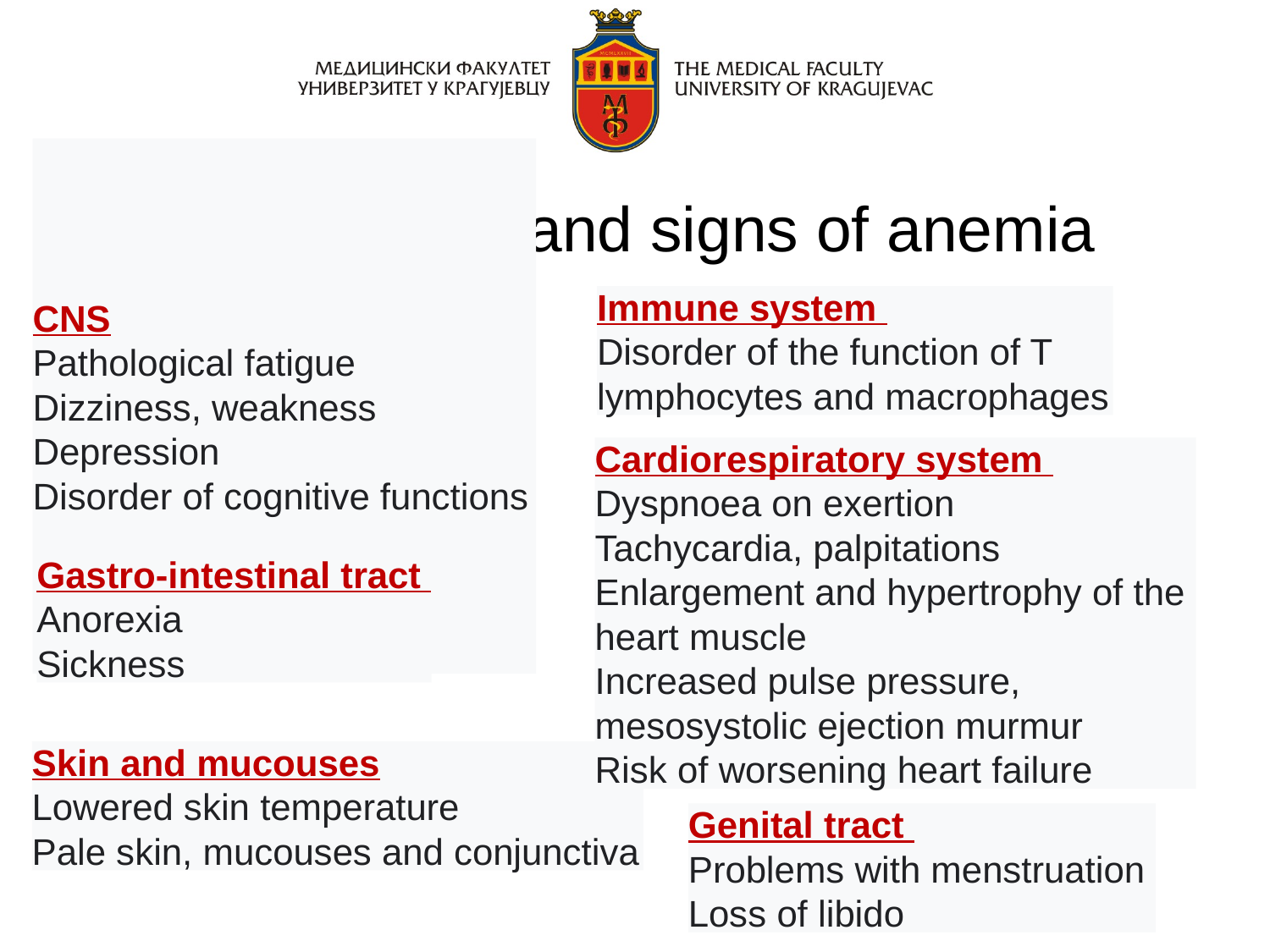

# Sympthoms and signs of anemia
Immune system
Disorder of the function of T
lymphocytes and macrophages
CNS
Pathological fatigue
Dizziness, weakness
Depression
Disorder of cognitive functions
Cardiorespiratory system
Dyspnoea on exertion
Tachycardia, palpitations
Enlargement and hypertrophy of the
heart muscle
Increased pulse pressure,
mesosystolic ejection murmur
Risk of worsening heart failure
Gastro-intestinal tract
Anorexia
Sickness
Skin and mucouses
Lowered skin temperature
Pale skin, mucouses and conjunctiva
Genital tract
Problems with menstruation
Loss of libido